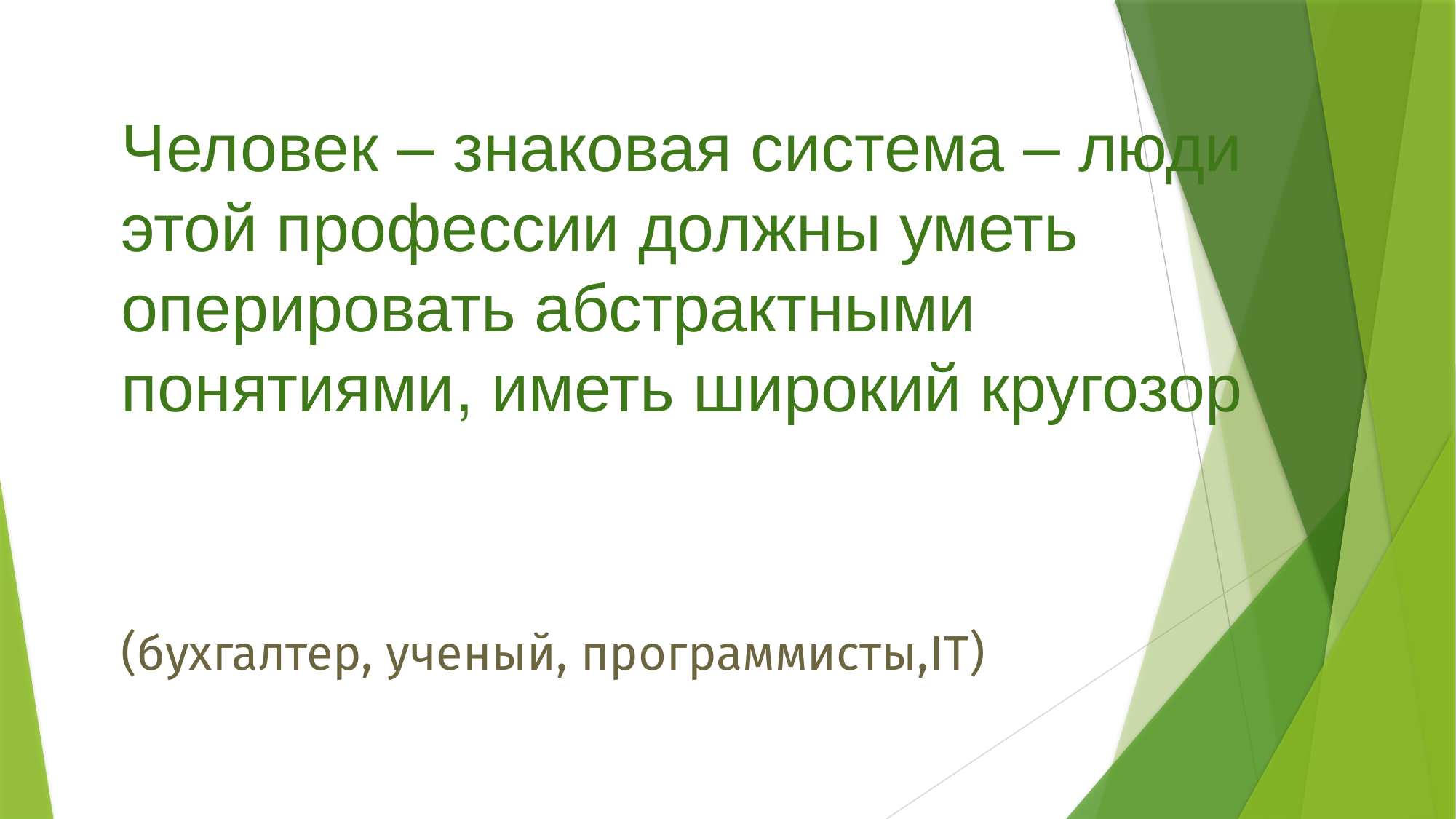

Человек – знаковая система – люди этой профессии должны уметь оперировать абстрактными понятиями, иметь широкий кругозор

(бухгалтер, ученый, программисты,IT)